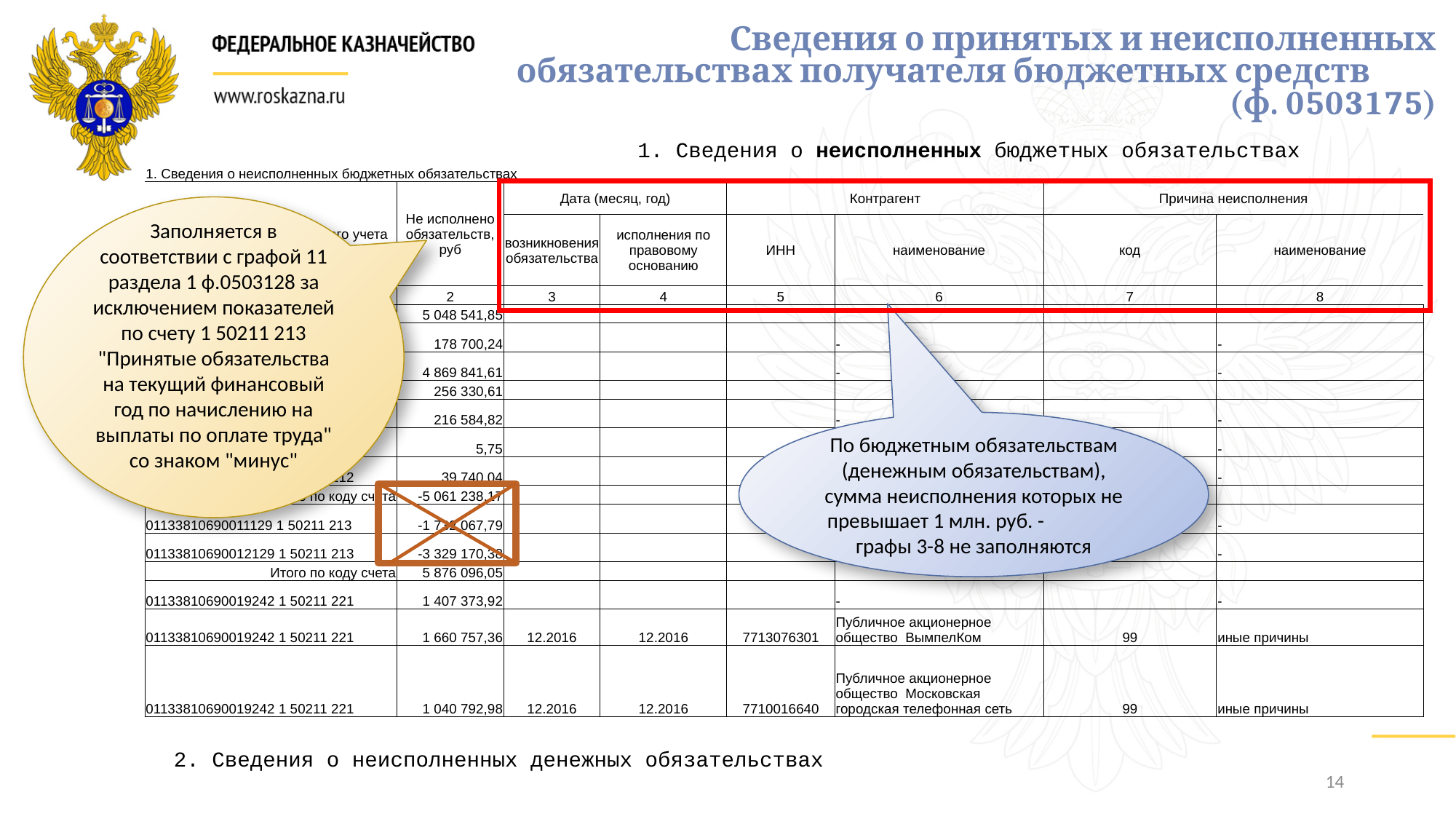

Сведения о принятых и неисполненных
           обязательствах получателя бюджетных средств                     (ф. 0503175)
1. Сведения о неисполненных бюджетных обязательствах
| 1. Сведения о неисполненных бюджетных обязательствах |  |  |  |  |  |  |  |  |
| --- | --- | --- | --- | --- | --- | --- | --- | --- |
| Номер (код) счета бюджетного учета | Не исполнено обязательств, руб | Дата (месяц, год) |  |  | Контрагент |  | Причина неисполнения |  |
|  |  | возникновения обязательства |  | исполнения по правовому основанию | ИНН | наименование | код | наименование |
| 1 | 2 | 3 |  | 4 | 5 | 6 | 7 | 8 |
| Итого по коду счета | 5 048 541,85 |  |  |  |  |  |  |  |
| 01133810690011121 1 50211 211 | 178 700,24 |  |  |  |  | - |  | - |
| 01133810690012121 1 50211 211 | 4 869 841,61 |  |  |  |  | - |  | - |
| Итого по коду счета | 256 330,61 |  |  |  |  |  |  |  |
| 01133810690019122 1 50211 212 | 216 584,82 |  |  |  |  | - |  | - |
| 01133810693969122 1 50211 212 | 5,75 |  |  |  |  | - |  | - |
| 01133810693987122 1 50211 212 | 39 740,04 |  |  |  |  | - |  | - |
| Итого по коду счета | -5 061 238,17 |  |  |  |  |  |  |  |
| 01133810690011129 1 50211 213 | -1 732 067,79 |  |  |  |  | - |  | - |
| 01133810690012129 1 50211 213 | -3 329 170,38 |  |  |  |  | - |  | - |
| Итого по коду счета | 5 876 096,05 |  |  |  |  |  |  |  |
| 01133810690019242 1 50211 221 | 1 407 373,92 |  |  |  |  | - |  | - |
| 01133810690019242 1 50211 221 | 1 660 757,36 | 12.2016 |  | 12.2016 | 7713076301 | Публичное акционерное общество ВымпелКом | 99 | иные причины |
| 01133810690019242 1 50211 221 | 1 040 792,98 | 12.2016 |  | 12.2016 | 7710016640 | Публичное акционерное общество Московская городская телефонная сеть | 99 | иные причины |

Заполняется в соответствии с графой 11 раздела 1 ф.0503128 за исключением показателей по счету 1 50211 213 "Принятые обязательства на текущий финансовый год по начислению на выплаты по оплате труда" со знаком "минус"

По бюджетным обязательствам (денежным обязательствам), сумма неисполнения которых не превышает 1 млн. руб. -                 графы 3-8 не заполняются

2. Сведения о неисполненных денежных обязательствах
14